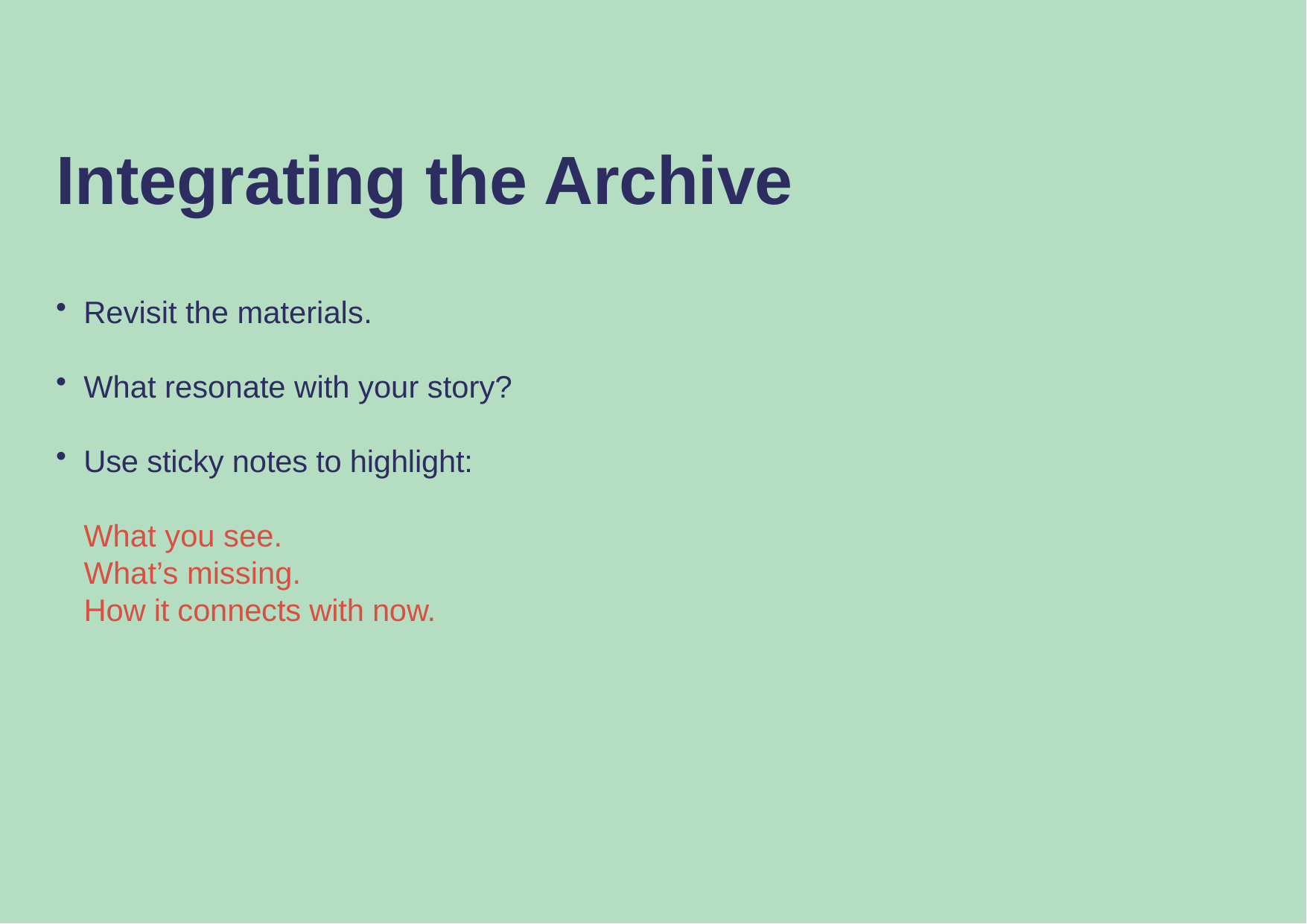

# Integrating the Archive
Revisit the materials.
What resonate with your story?
Use sticky notes to highlight:
What you see.
What’s missing.
How it connects with now.